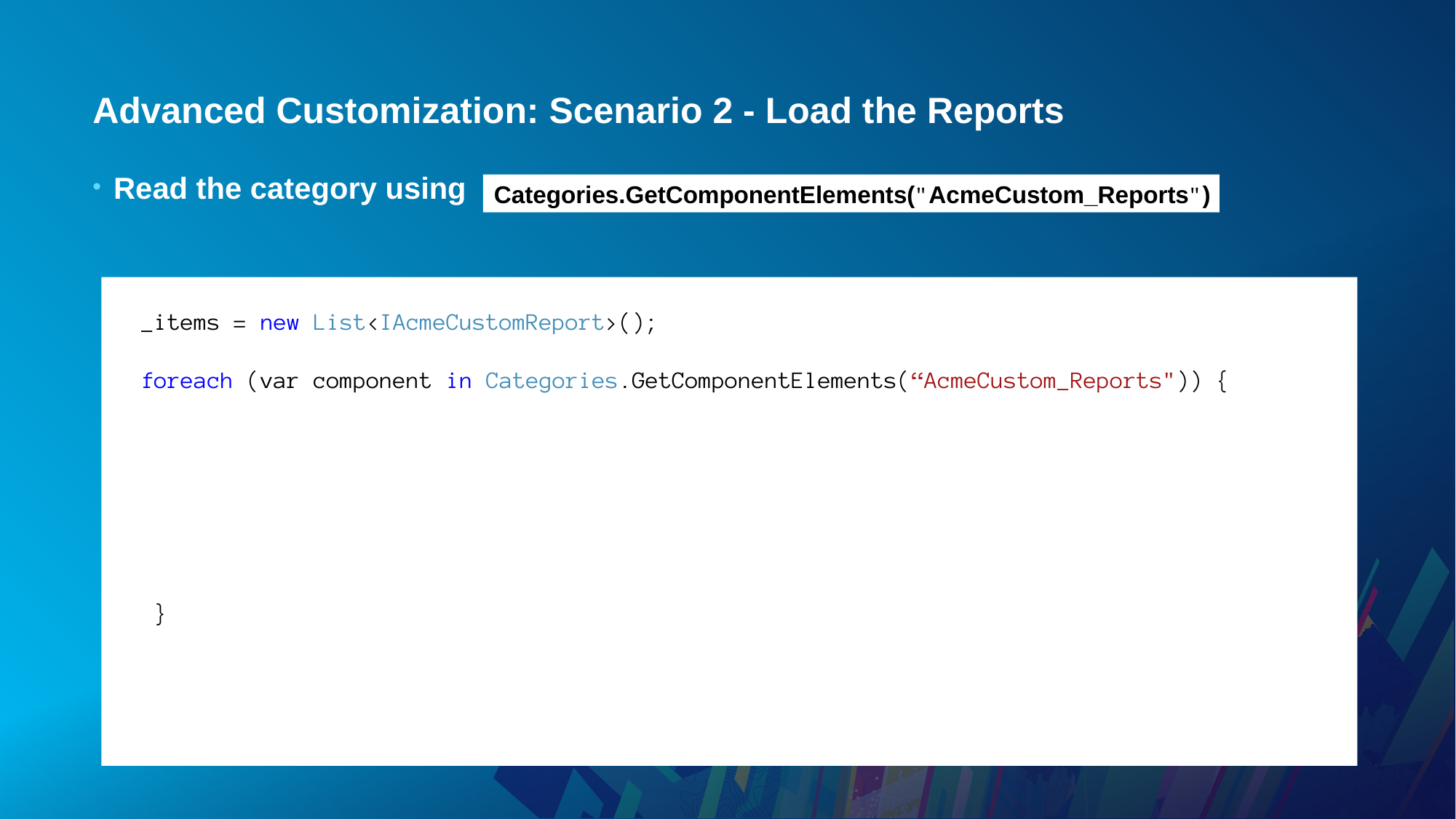

# Advanced Customization: Scenario 2 - Load the Reports
Read the category using
Categories.GetComponentElements("AcmeCustom_Reports")

   _items = new List<IAcmeCustomReport>();

   foreach (var component in Categories.GetComponentElements(“AcmeCustom_Reports")) {

    }